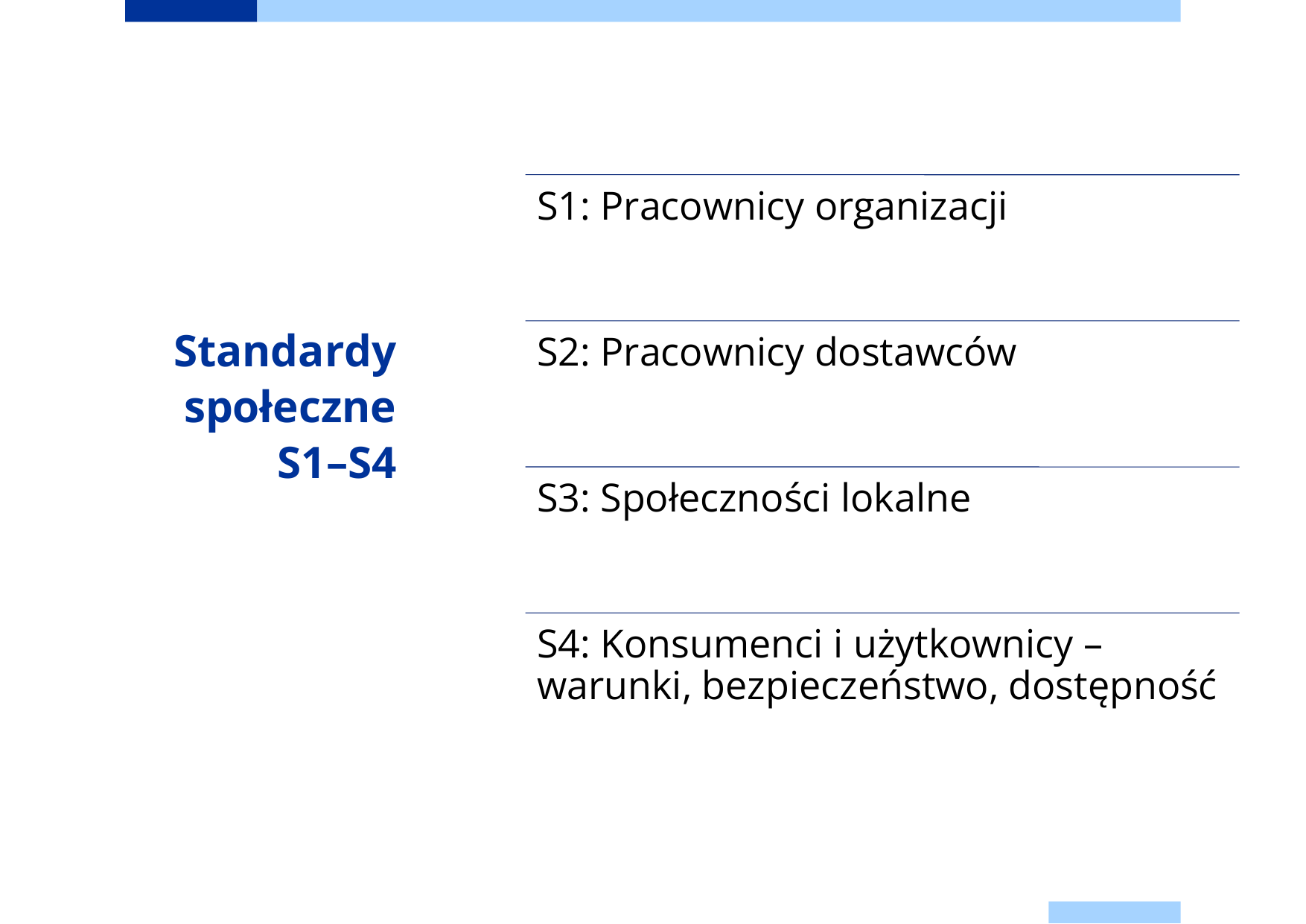

S1: Pracownicy organizacji
S2: Pracownicy dostawców
S3: Społeczności lokalne
S4: Konsumenci i użytkownicy – warunki, bezpieczeństwo, dostępność
# Standardy społeczne S1–S4